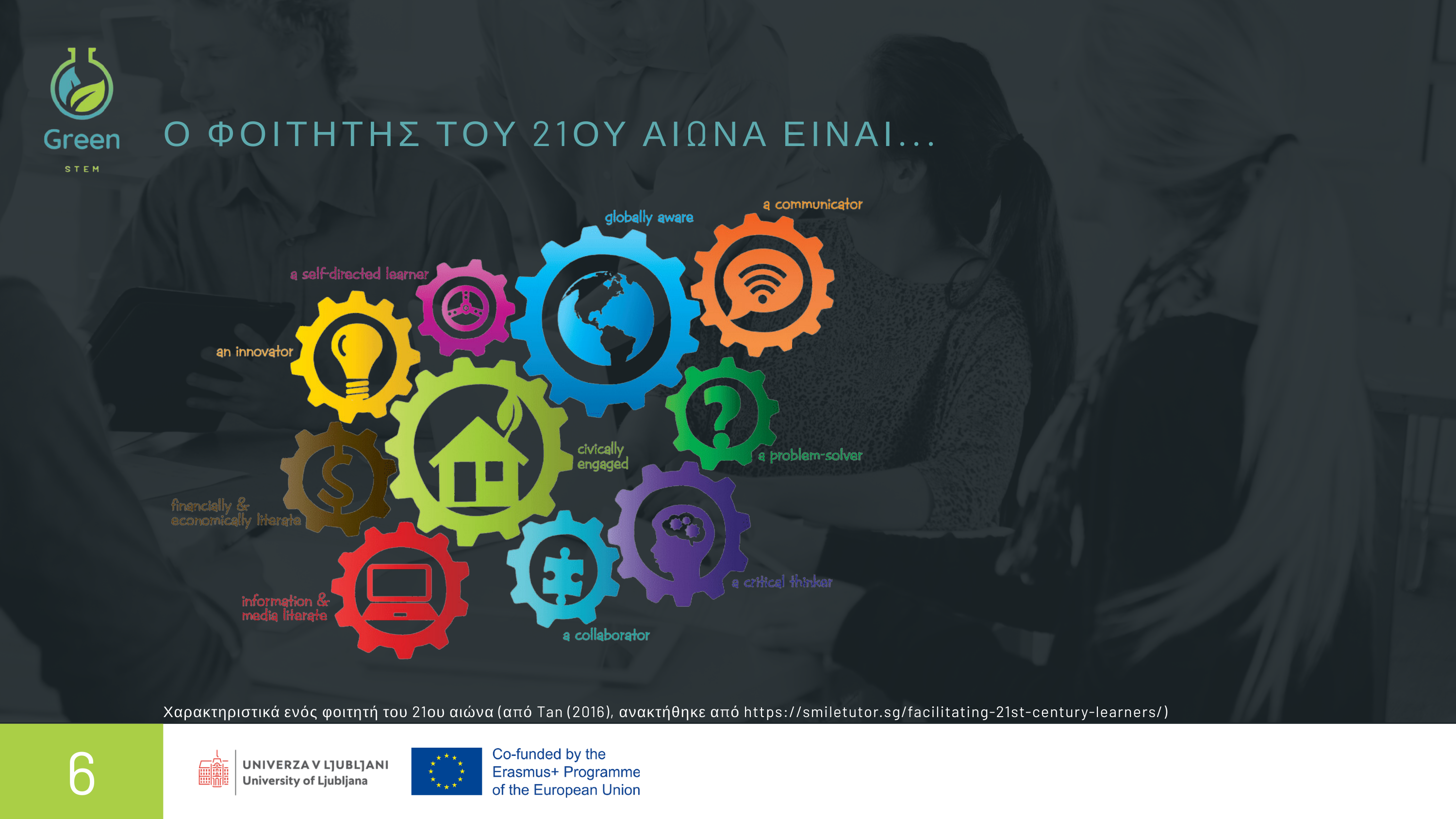

Ο ΦΟΙΤΗΤΗΣ ΤΟΥ 21ΟΥ ΑΙΩΝΑ ΕΙΝΑΙ...

Χαρακτηριστικά ενός φοιτητή του 21ου αιώνα (από Tan (2016), ανακτήθηκε από https://smiletutor.sg/facilitating-21st-century-learners/)

6

Παρουσιάζεται από την Rachelle Beaudry